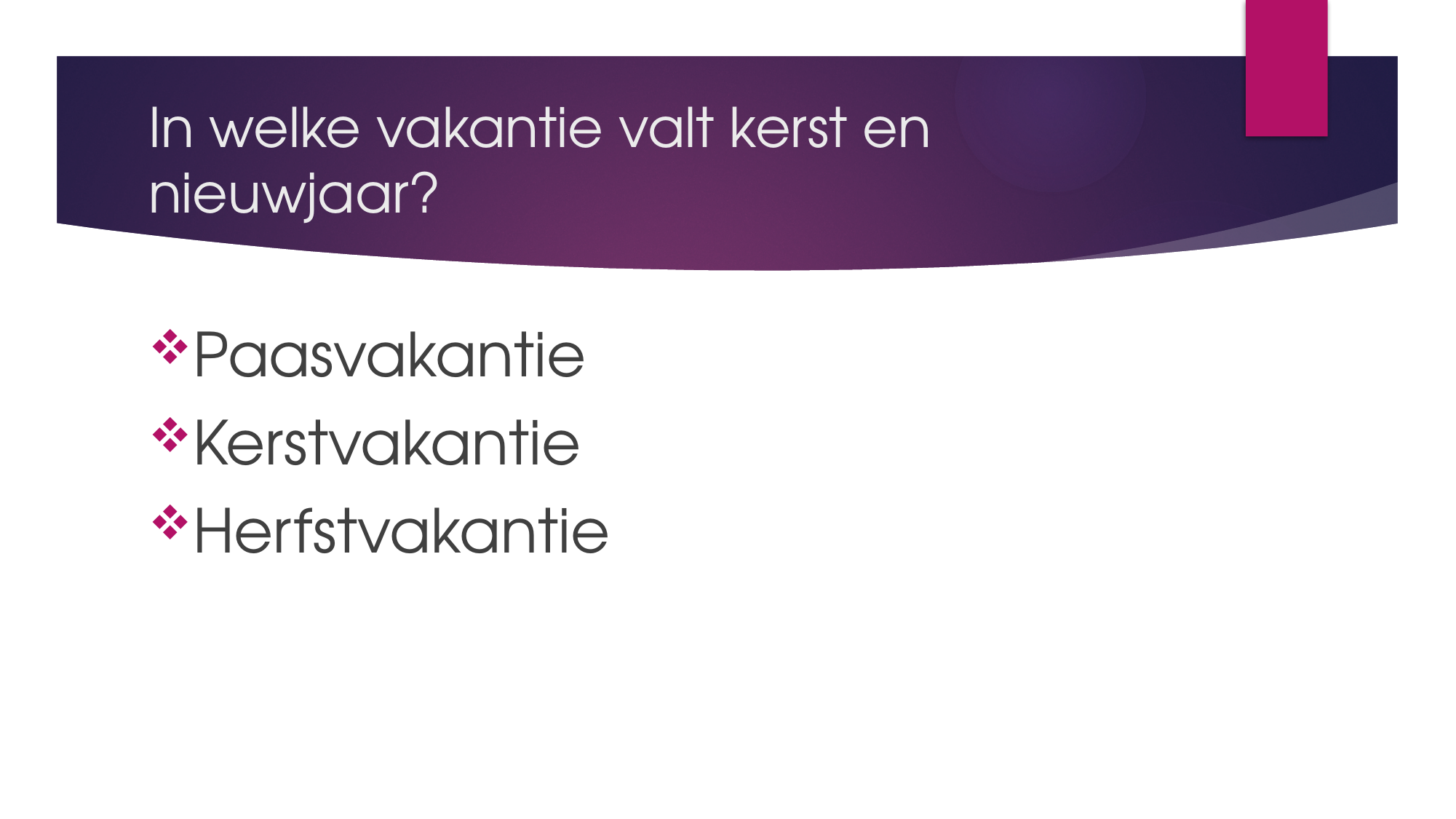

# In welke vakantie valt kerst en nieuwjaar?
Paasvakantie
Kerstvakantie
Herfstvakantie